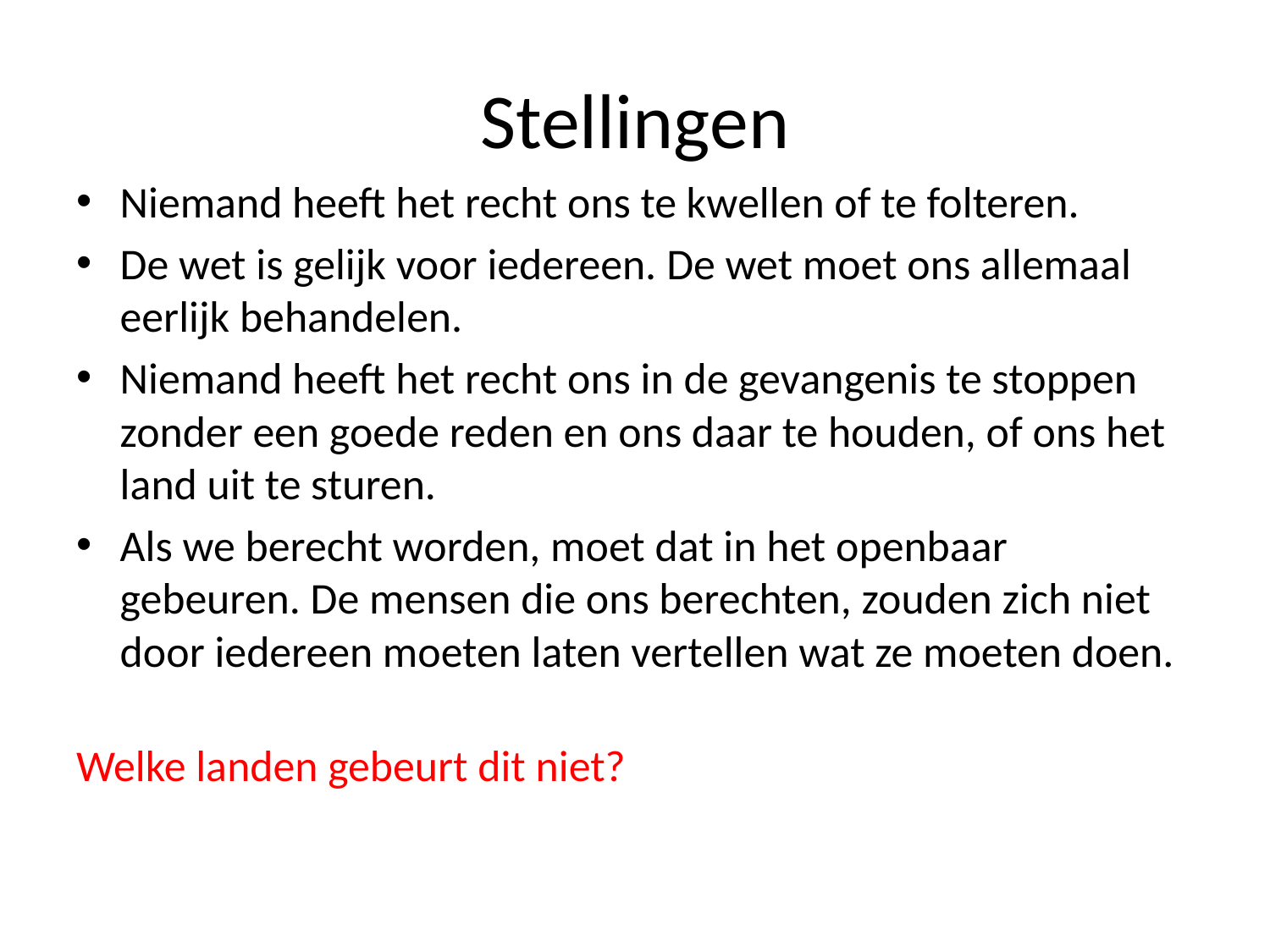

# Stellingen
Niemand heeft het recht ons te kwellen of te folteren.
De wet is gelijk voor iedereen. De wet moet ons allemaal eerlijk behandelen.
Niemand heeft het recht ons in de gevangenis te stoppen zonder een goede reden en ons daar te houden, of ons het land uit te sturen.
Als we berecht worden, moet dat in het openbaar gebeuren. De mensen die ons berechten, zouden zich niet door iedereen moeten laten vertellen wat ze moeten doen.
Welke landen gebeurt dit niet?